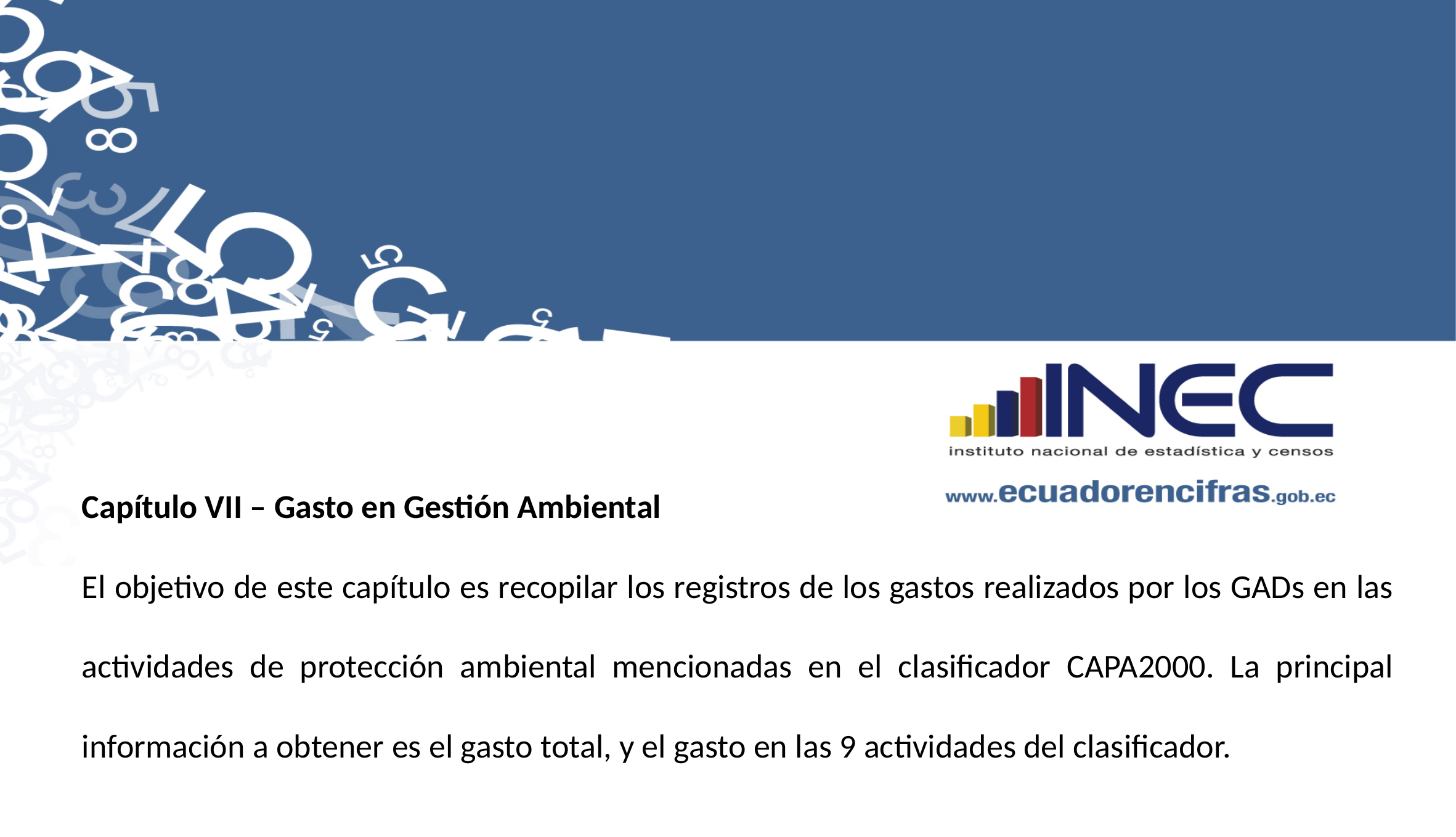

Capítulo VII – Gasto en Gestión Ambiental
El objetivo de este capítulo es recopilar los registros de los gastos realizados por los GADs en las actividades de protección ambiental mencionadas en el clasificador CAPA2000. La principal información a obtener es el gasto total, y el gasto en las 9 actividades del clasificador.